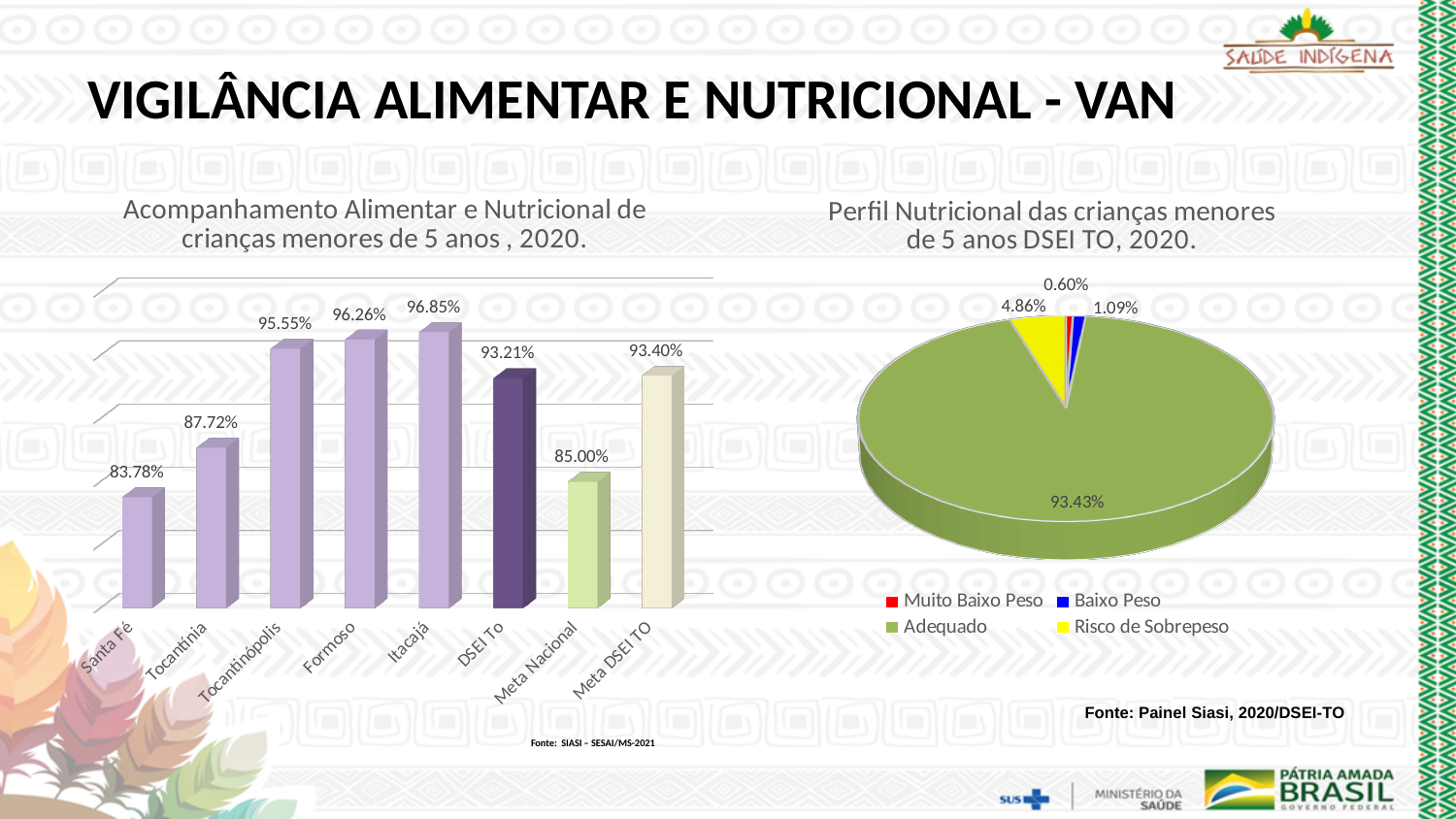

# VIGILÂNCIA ALIMENTAR E NUTRICIONAL - VAN

[unsupported chart]

[unsupported chart]

Fonte: Painel Siasi, 2020/DSEI-TO
Fonte:  SIASI – SESAI/MS-2021